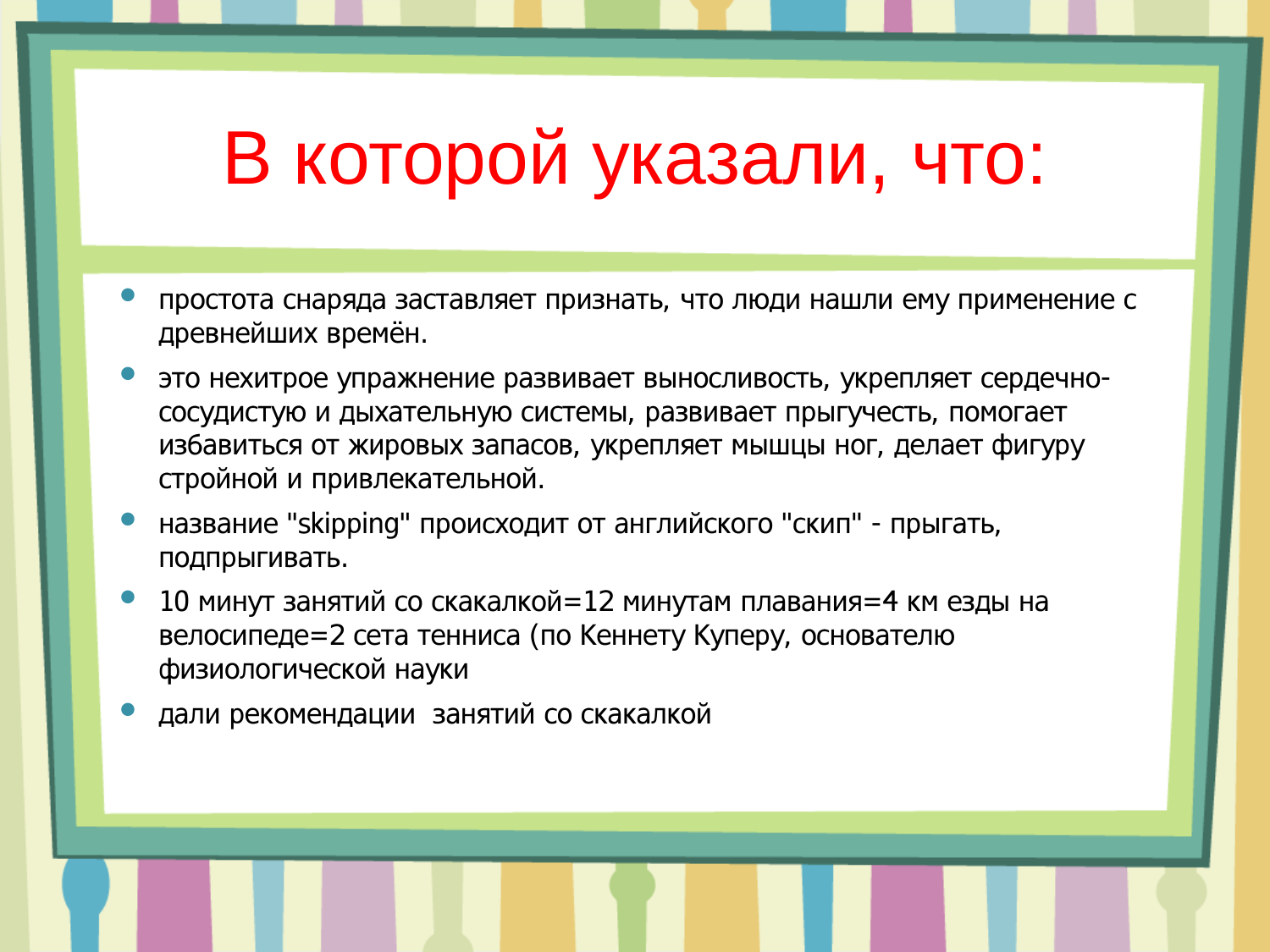

# В которой указали, что:
простота снаряда заставляет признать, что люди нашли ему применение с древнейших времён.
это нехитрое упражнение развивает выносливость, укрепляет сердечно- сосудистую и дыхательную системы, развивает прыгучесть, помогает избавиться от жировых запасов, укрепляет мышцы ног, делает фигуру стройной и привлекательной.
название "skipping" происходит от английского "скип" - прыгать, подпрыгивать.
10 минут занятий со скакалкой=12 минутам плавания=4 км езды на велосипеде=2 сета тенниса (по Кеннету Куперу, основателю физиологической науки
дали рекомендации  занятий со скакалкой